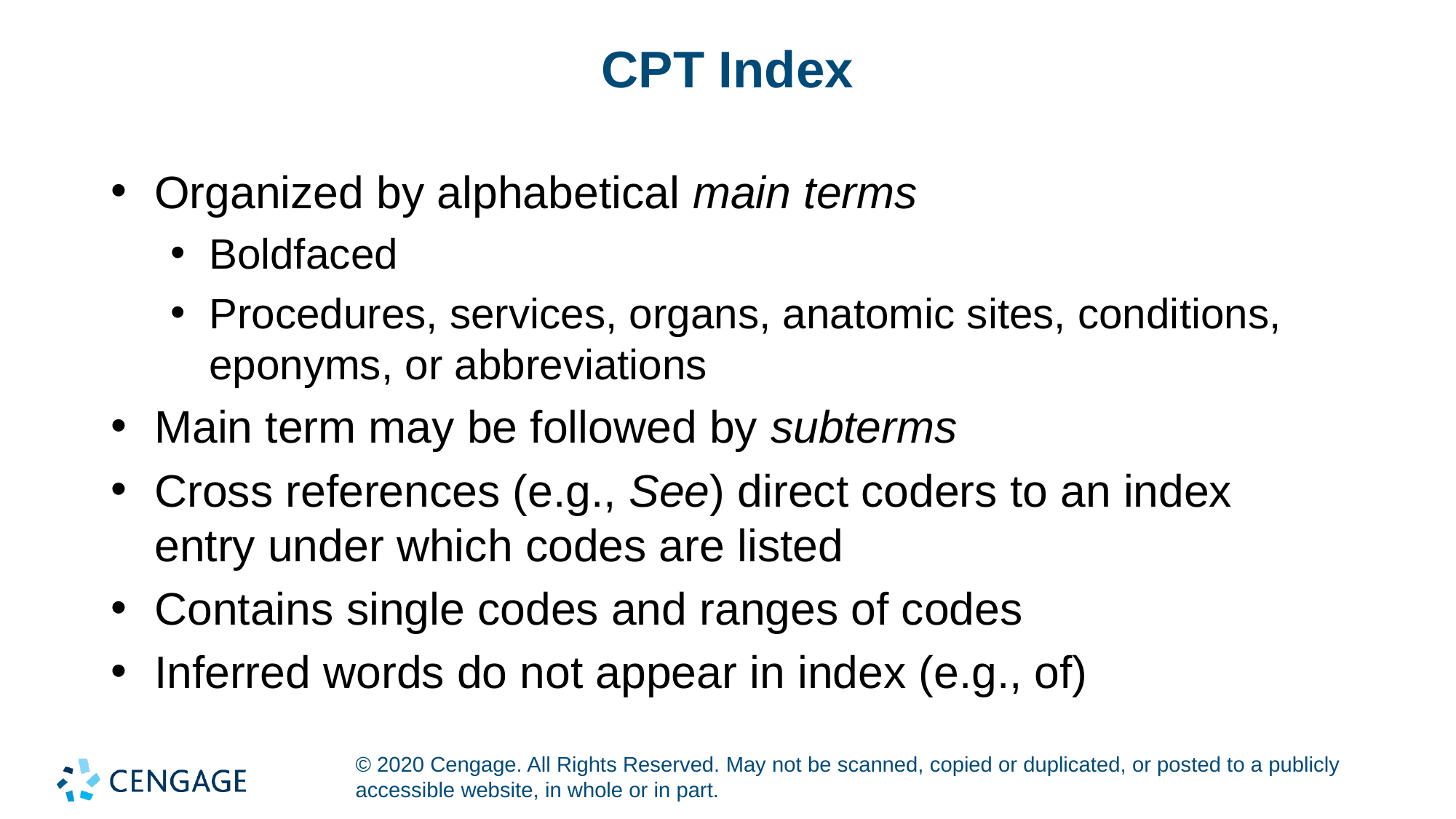

# CPT Index
Organized by alphabetical main terms
Boldfaced
Procedures, services, organs, anatomic sites, conditions, eponyms, or abbreviations
Main term may be followed by subterms
Cross references (e.g., See) direct coders to an index entry under which codes are listed
Contains single codes and ranges of codes
Inferred words do not appear in index (e.g., of)